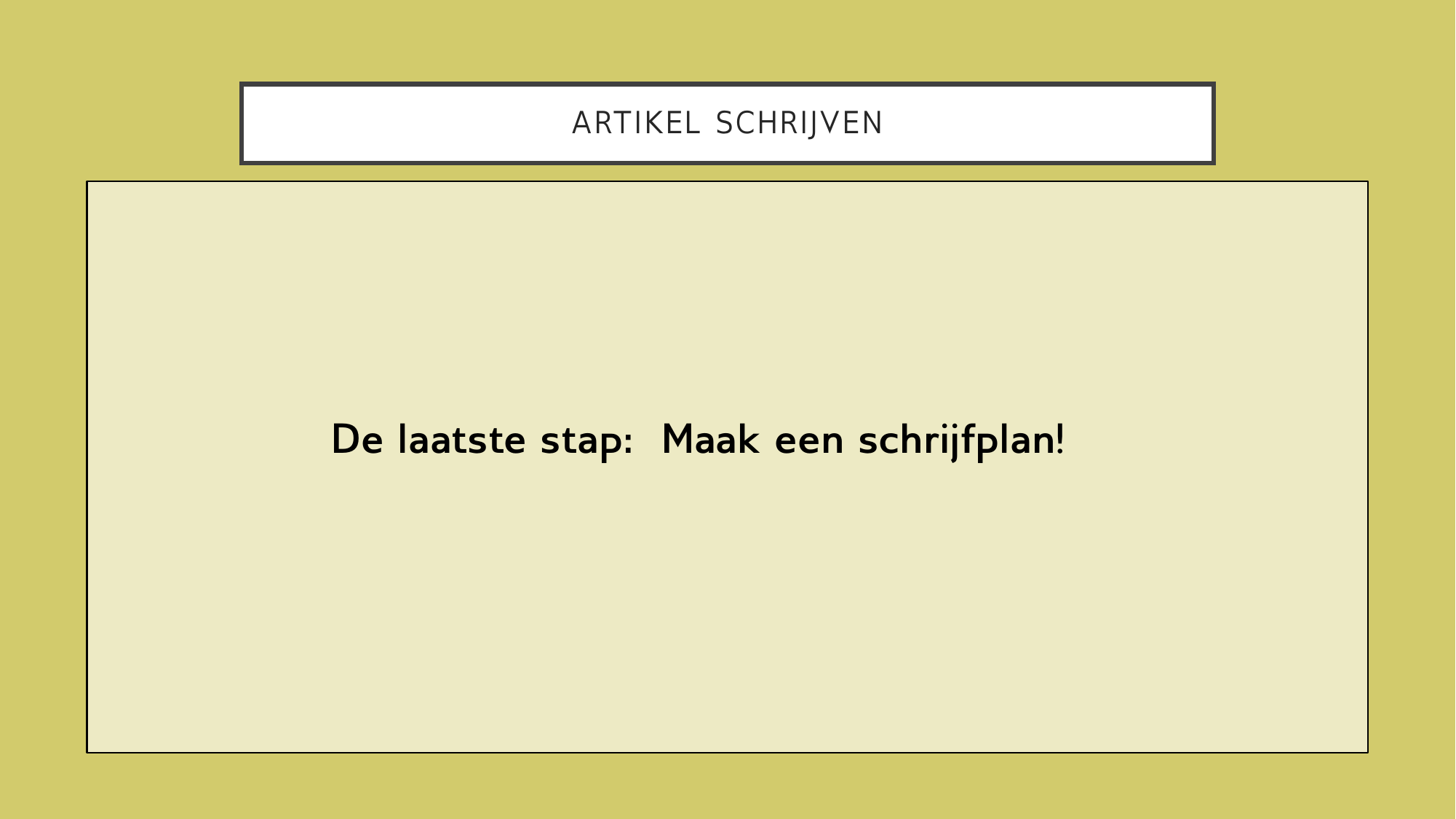

# Artikel schrijven

De laatste stap:  Maak een schrijfplan!